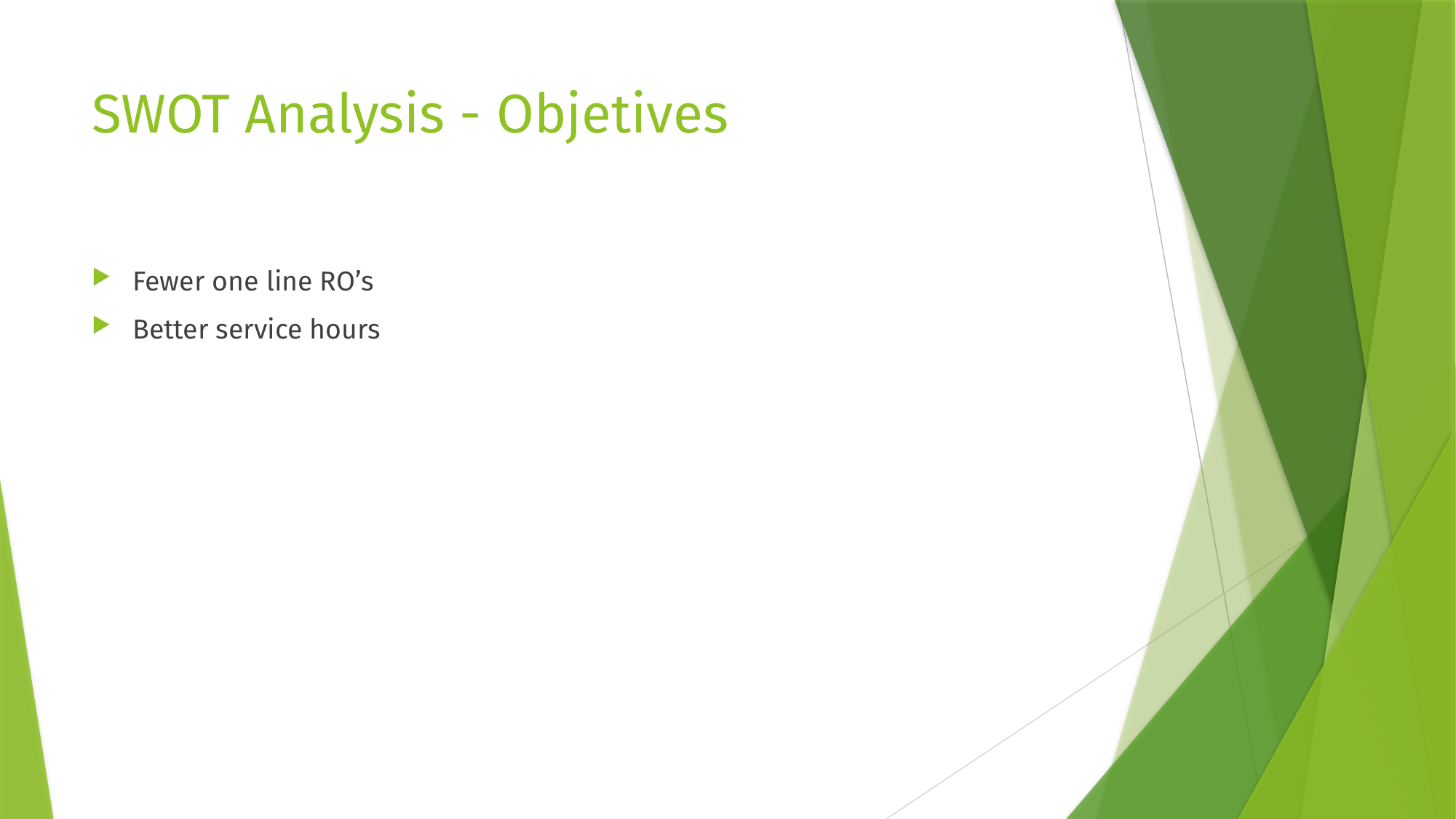

# SWOT Analysis - Objetives
Fewer one line RO’s
Better service hours